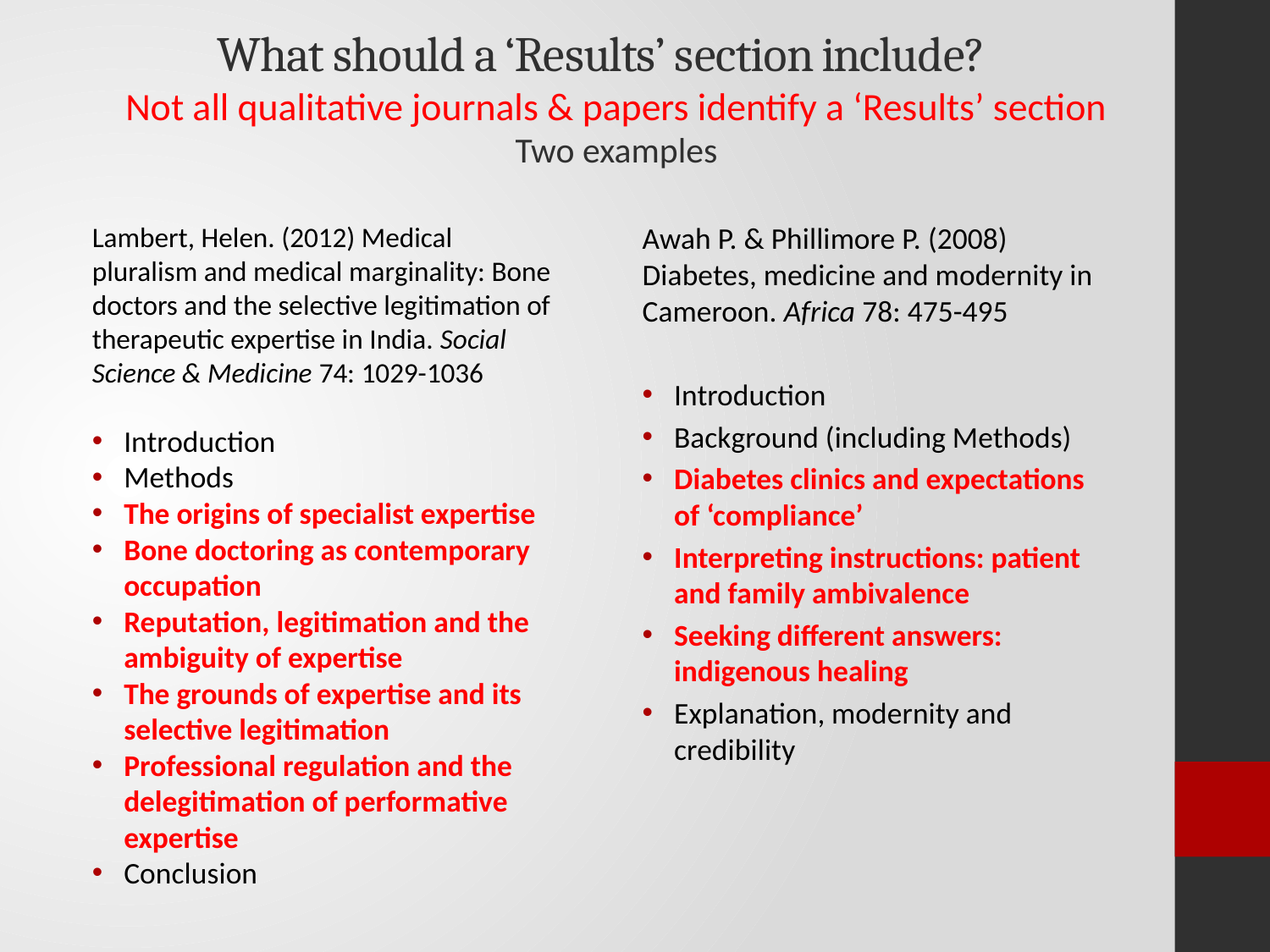

# What should a ‘Results’ section include? Not all qualitative journals & papers identify a ‘Results’ section Two examples
Lambert, Helen. (2012) Medical pluralism and medical marginality: Bone doctors and the selective legitimation of therapeutic expertise in India. Social Science & Medicine 74: 1029-1036

Introduction
Methods
The origins of specialist expertise
Bone doctoring as contemporary occupation
Reputation, legitimation and the ambiguity of expertise
The grounds of expertise and its selective legitimation
Professional regulation and the delegitimation of performative expertise
Conclusion

Awah P. & Phillimore P. (2008) Diabetes, medicine and modernity in Cameroon. Africa 78: 475-495

Introduction
Background (including Methods)
Diabetes clinics and expectations of ‘compliance’
Interpreting instructions: patient and family ambivalence
Seeking different answers: indigenous healing
Explanation, modernity and credibility